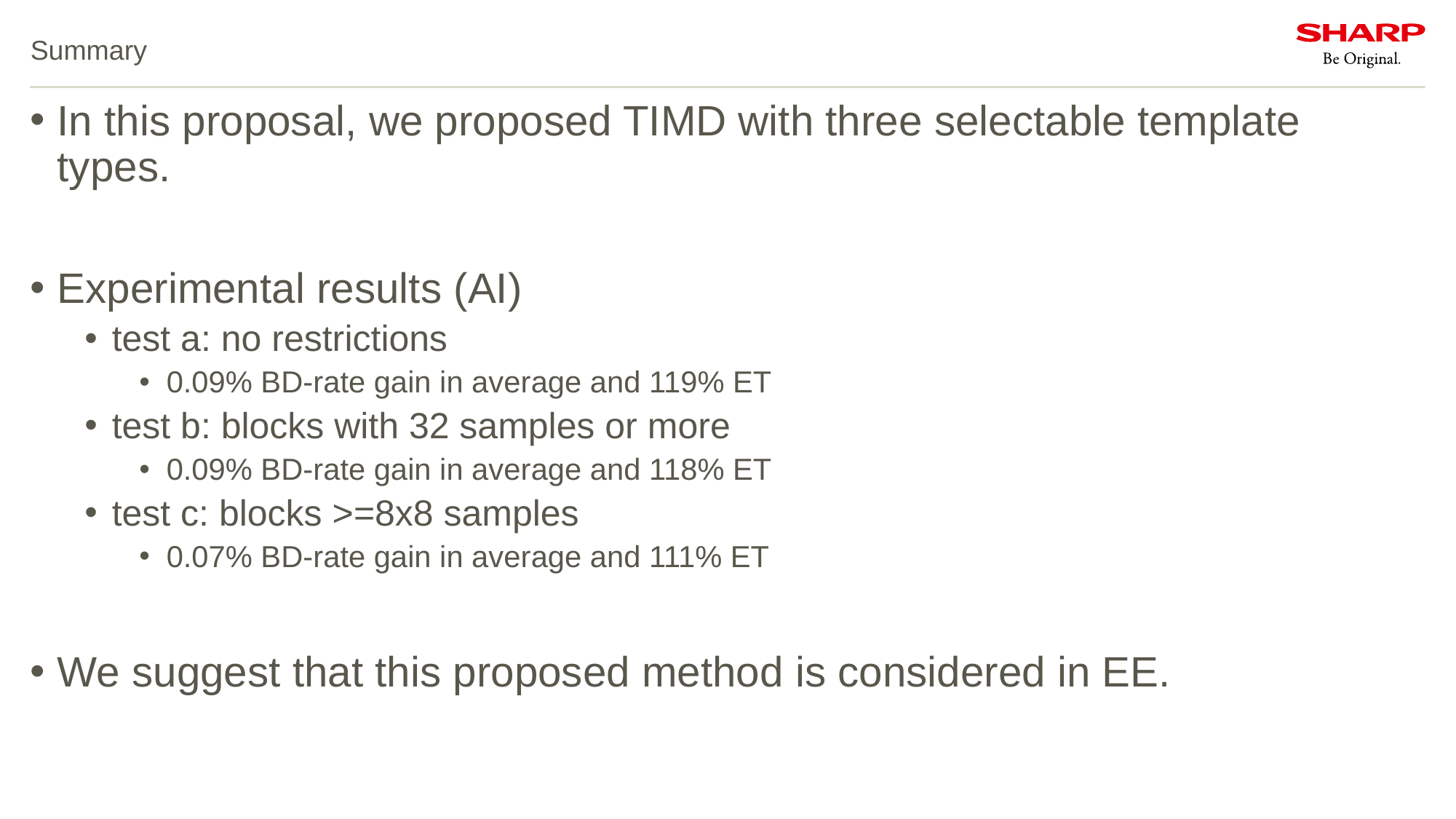

# Summary
In this proposal, we proposed TIMD with three selectable template types.

Experimental results (AI)
test a: no restrictions
0.09% BD-rate gain in average and 119% ET
test b: blocks with 32 samples or more
0.09% BD-rate gain in average and 118% ET
test c: blocks >=8x8 samples
0.07% BD-rate gain in average and 111% ET

We suggest that this proposed method is considered in EE.